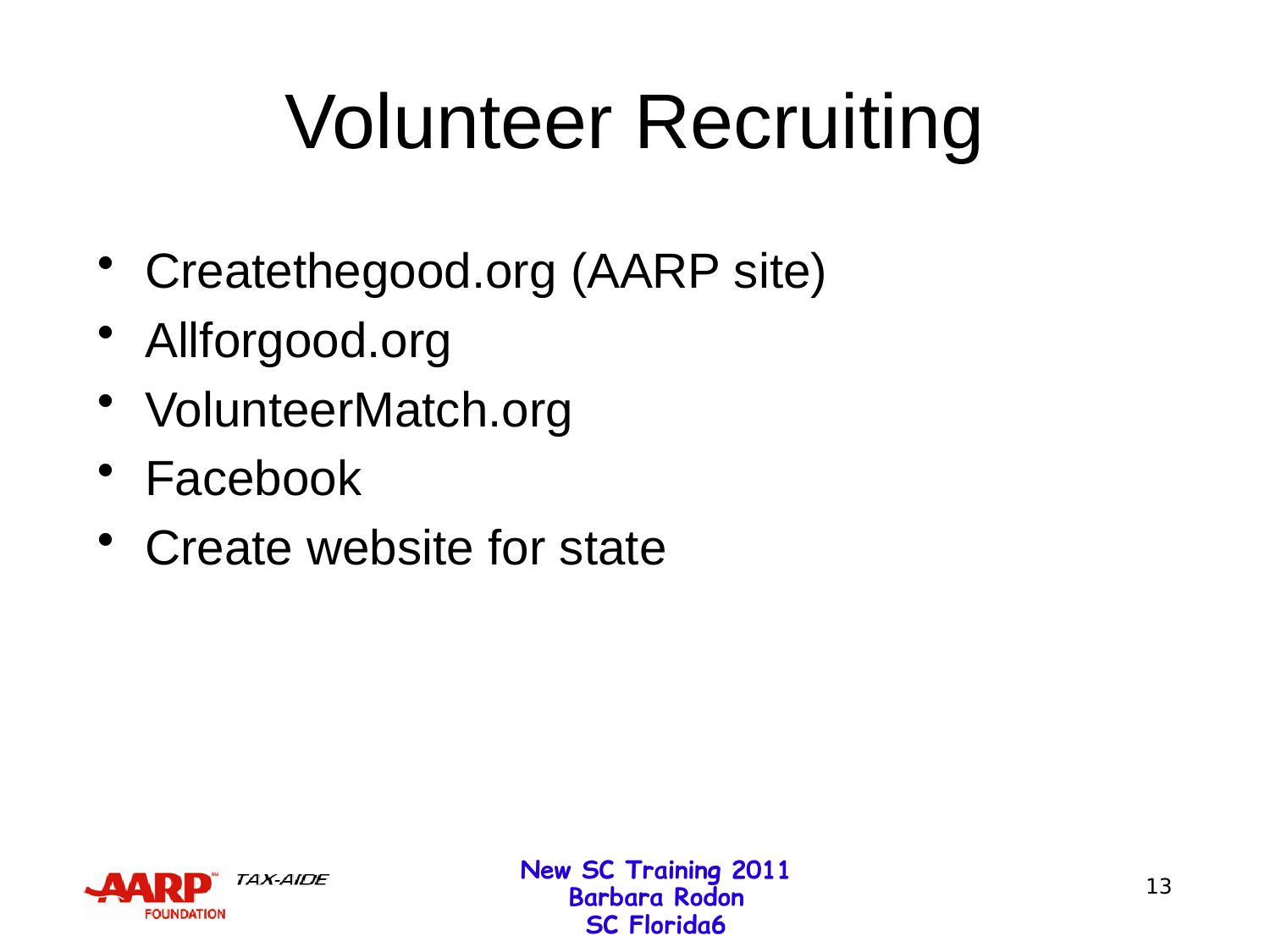

# Volunteer Recruiting
Createthegood.org (AARP site)
Allforgood.org
VolunteerMatch.org
Facebook
Create website for state